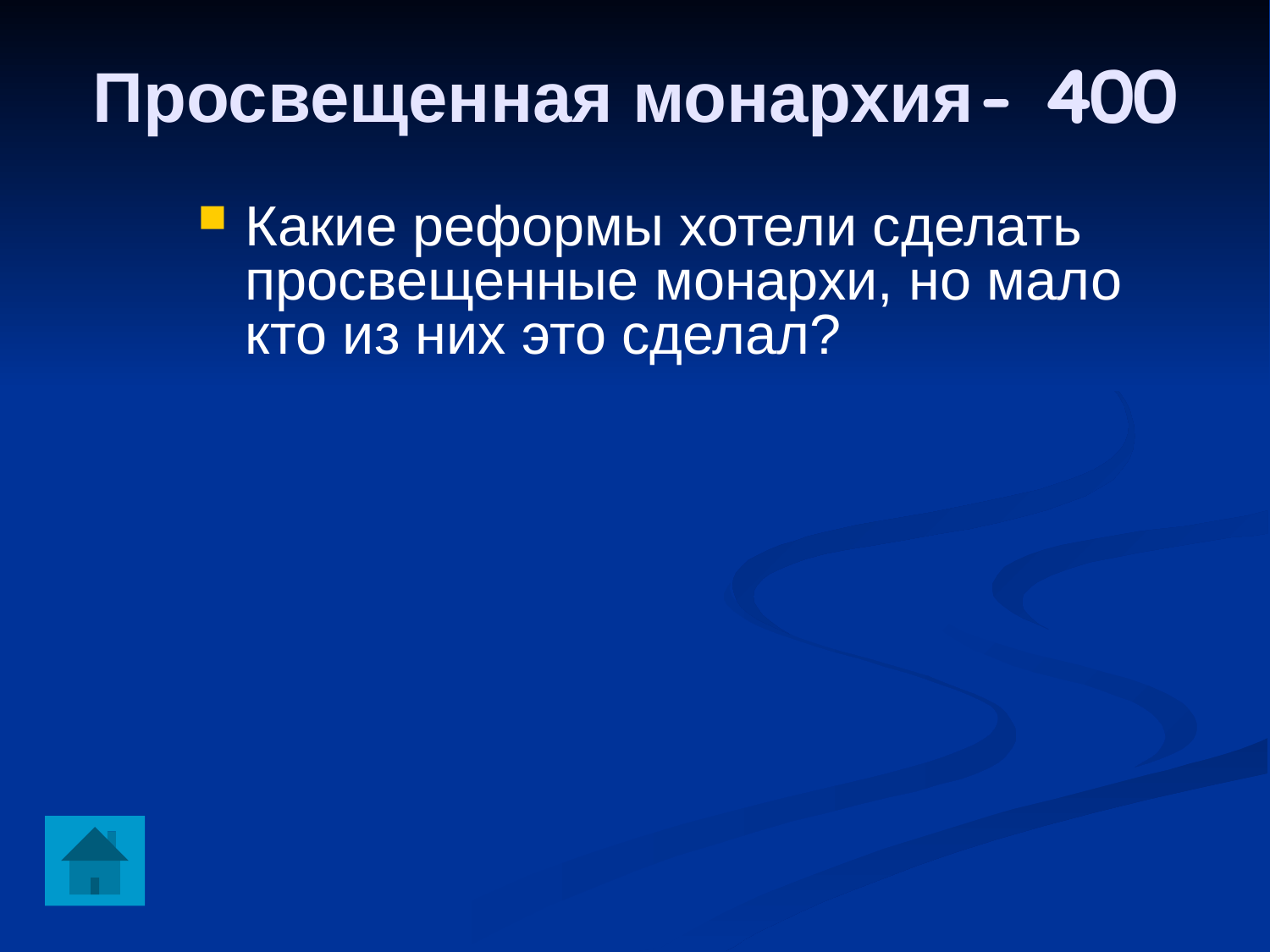

Просвещенная монархия- 400
Какие реформы хотели сделать просвещенные монархи, но мало кто из них это сделал?